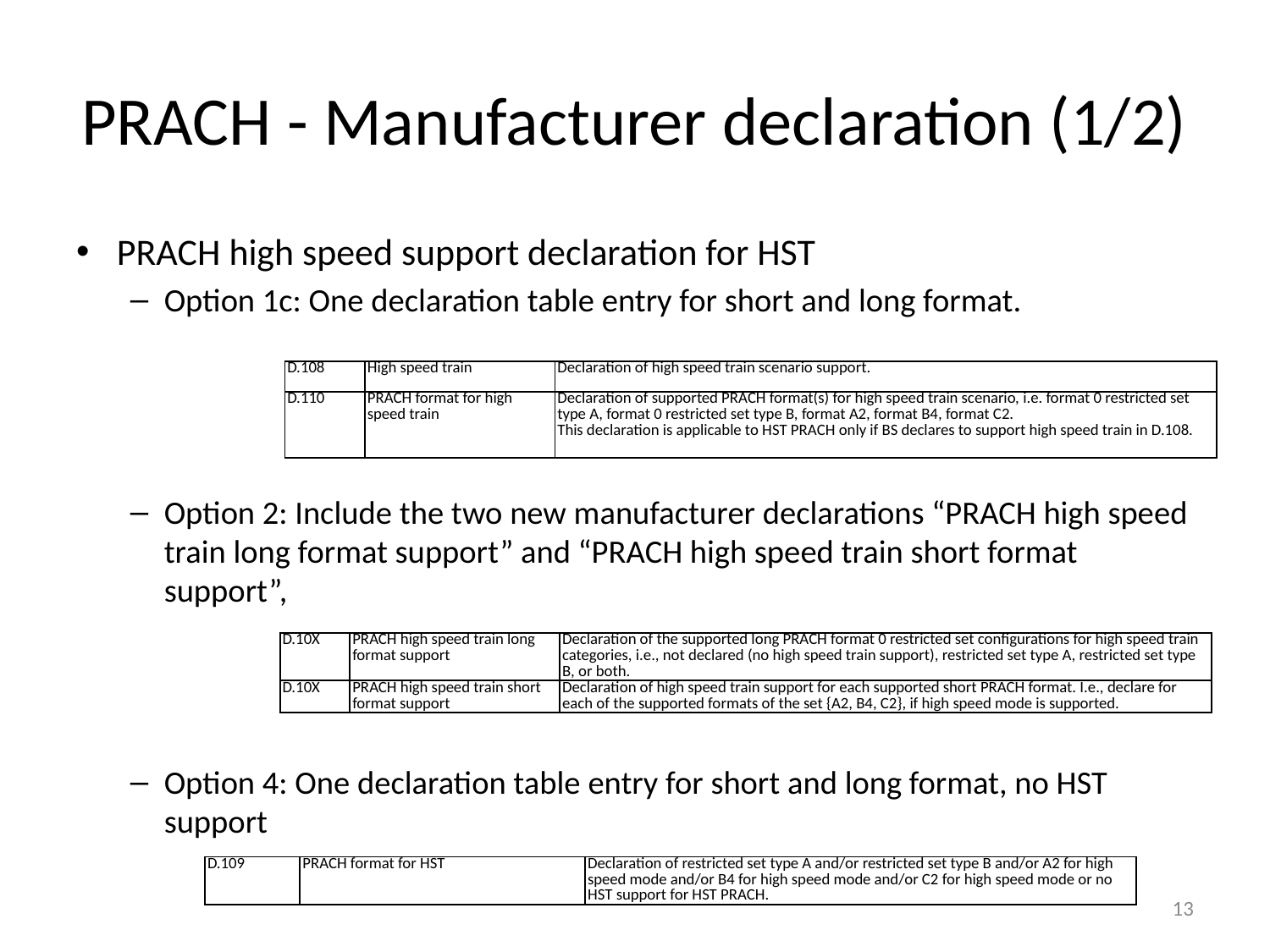

# PRACH - Manufacturer declaration (1/2)
PRACH high speed support declaration for HST
Option 1c: One declaration table entry for short and long format.

Option 2: Include the two new manufacturer declarations “PRACH high speed train long format support” and “PRACH high speed train short format support”,

Option 4: One declaration table entry for short and long format, no HST support

| D.108 | High speed train | Declaration of high speed train scenario support. |
| --- | --- | --- |
| D.110 | PRACH format for high speed train | Declaration of supported PRACH format(s) for high speed train scenario, i.e. format 0 restricted set type A, format 0 restricted set type B, format A2, format B4, format C2. This declaration is applicable to HST PRACH only if BS declares to support high speed train in D.108. |
| D.10X | PRACH high speed train long format support | Declaration of the supported long PRACH format 0 restricted set configurations for high speed train categories, i.e., not declared (no high speed train support), restricted set type A, restricted set type B, or both. |
| --- | --- | --- |
| D.10X | PRACH high speed train short format support | Declaration of high speed train support for each supported short PRACH format. I.e., declare for each of the supported formats of the set {A2, B4, C2}, if high speed mode is supported. |
| D.109 | PRACH format for HST | Declaration of restricted set type A and/or restricted set type B and/or A2 for high speed mode and/or B4 for high speed mode and/or C2 for high speed mode or no HST support for HST PRACH. |
| --- | --- | --- |
13